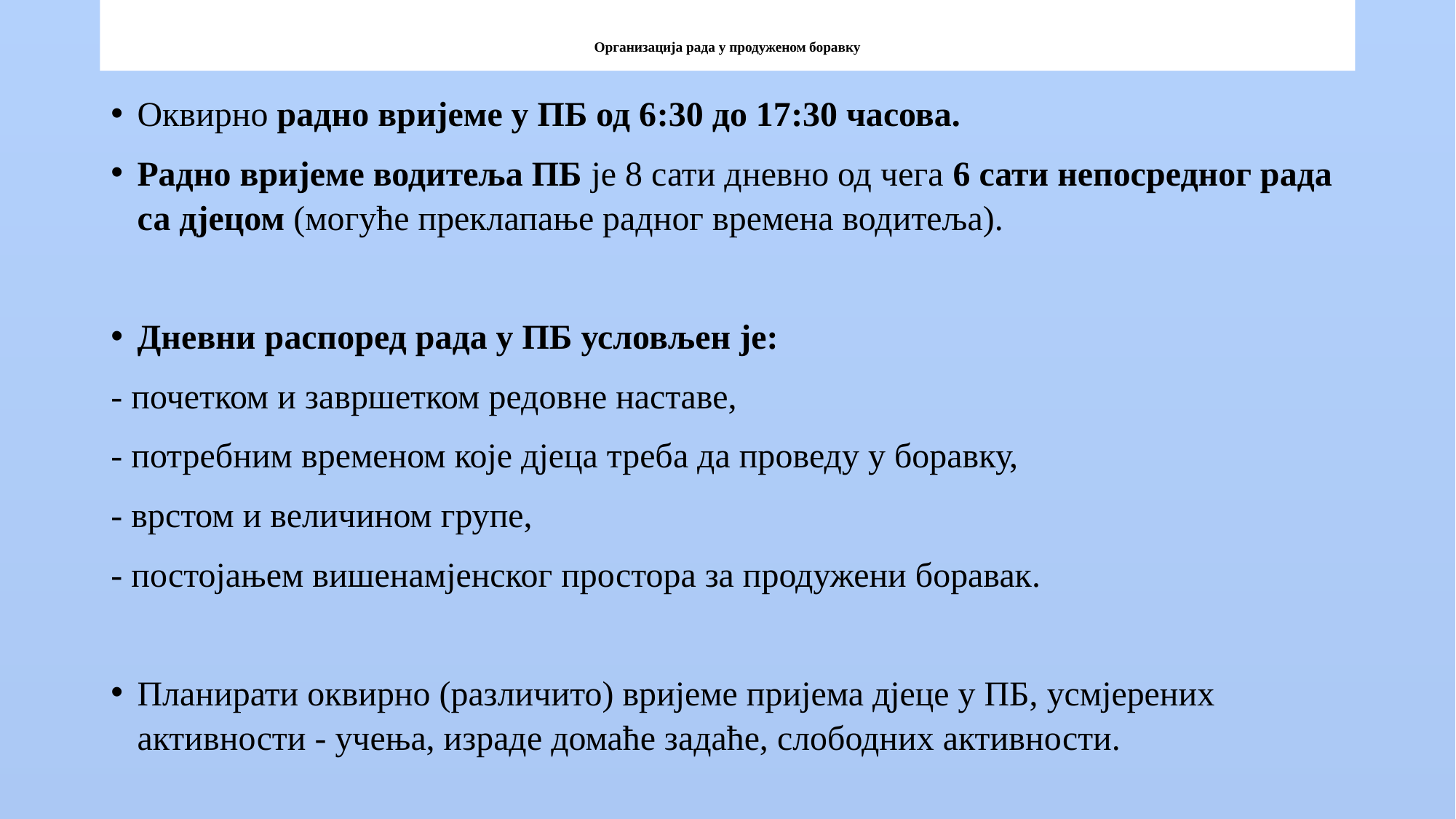

# Организација рада у продуженом боравку
Оквирно радно вријеме у ПБ од 6:30 до 17:30 часова.
Радно вријеме водитеља ПБ је 8 сати дневно од чега 6 сати непосредног рада са дјецом (могуће преклапање радног времена водитеља).

Дневни распоред рада у ПБ условљен је:
- почетком и завршетком редовне наставе,
- потребним временом које дјеца треба да проведу у боравку,
- врстом и величином групе,
- постојањем вишенамјенског простора за продужени боравак.

Планирати оквирно (различито) вријеме пријема дјеце у ПБ, усмјерених активности - учења, израде домаће задаће, слободних активности.